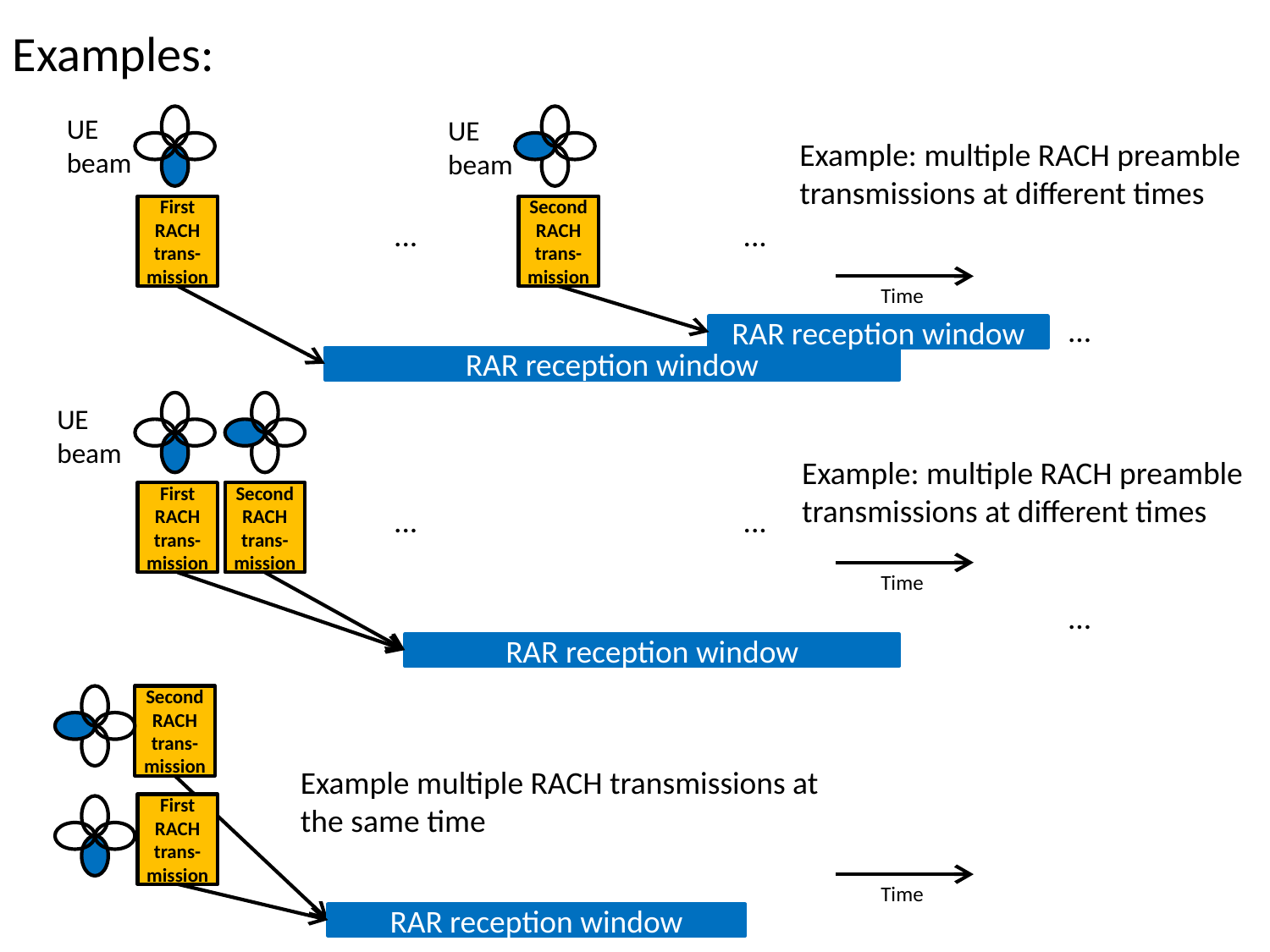

Examples:

UE
beam

UE
beam

Example: multiple RACH preamble
transmissions at different times
First
RACH trans-mission
Second
RACH trans-mission
...
...
Time
...
RAR reception window
RAR reception window

UE
beam
Example: multiple RACH preamble
transmissions at different times
First
RACH trans-mission
Second
RACH trans-mission
...
...
Time
...
RAR reception window

Second
RACH trans-mission
Example multiple RACH transmissions at
the same time
First
RACH trans-mission

Time
RAR reception window